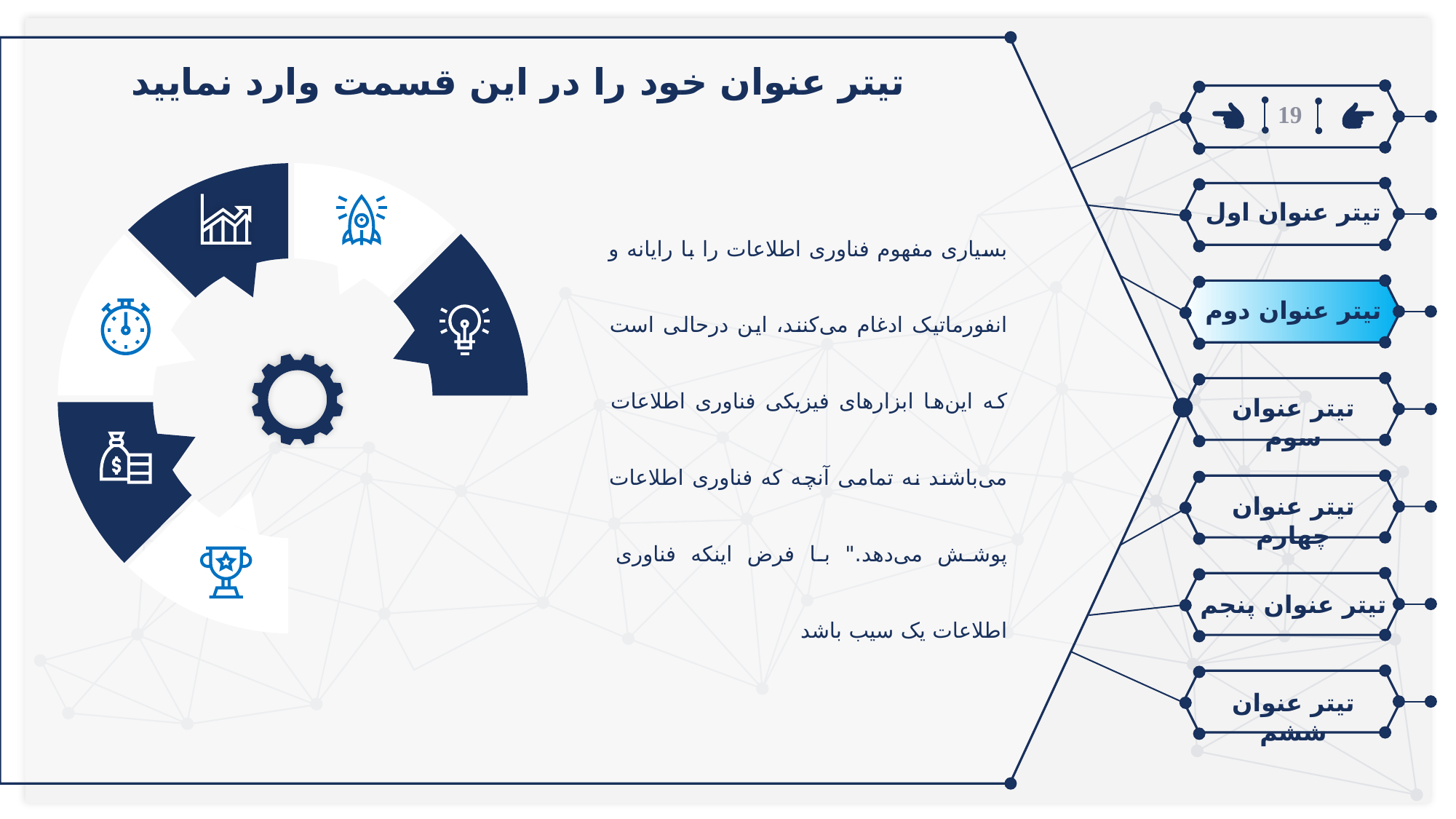

تیتر عنوان خود را در این قسمت وارد نمایید
19

بسیاری مفهوم فناوری اطلاعات را با رایانه و انفورماتیک ادغام می‌کنند، این درحالی است که این‌ها ابزارهای فیزیکی فناوری اطلاعات می‌باشند نه تمامی آنچه که فناوری اطلاعات پوشش می‌دهد." با فرض اینکه فناوری اطلاعات یک سیب باشد
تیتر عنوان اول

تیتر عنوان دوم

تیتر عنوان سوم

تیتر عنوان چهارم

تیتر عنوان پنجم
تیتر عنوان ششم